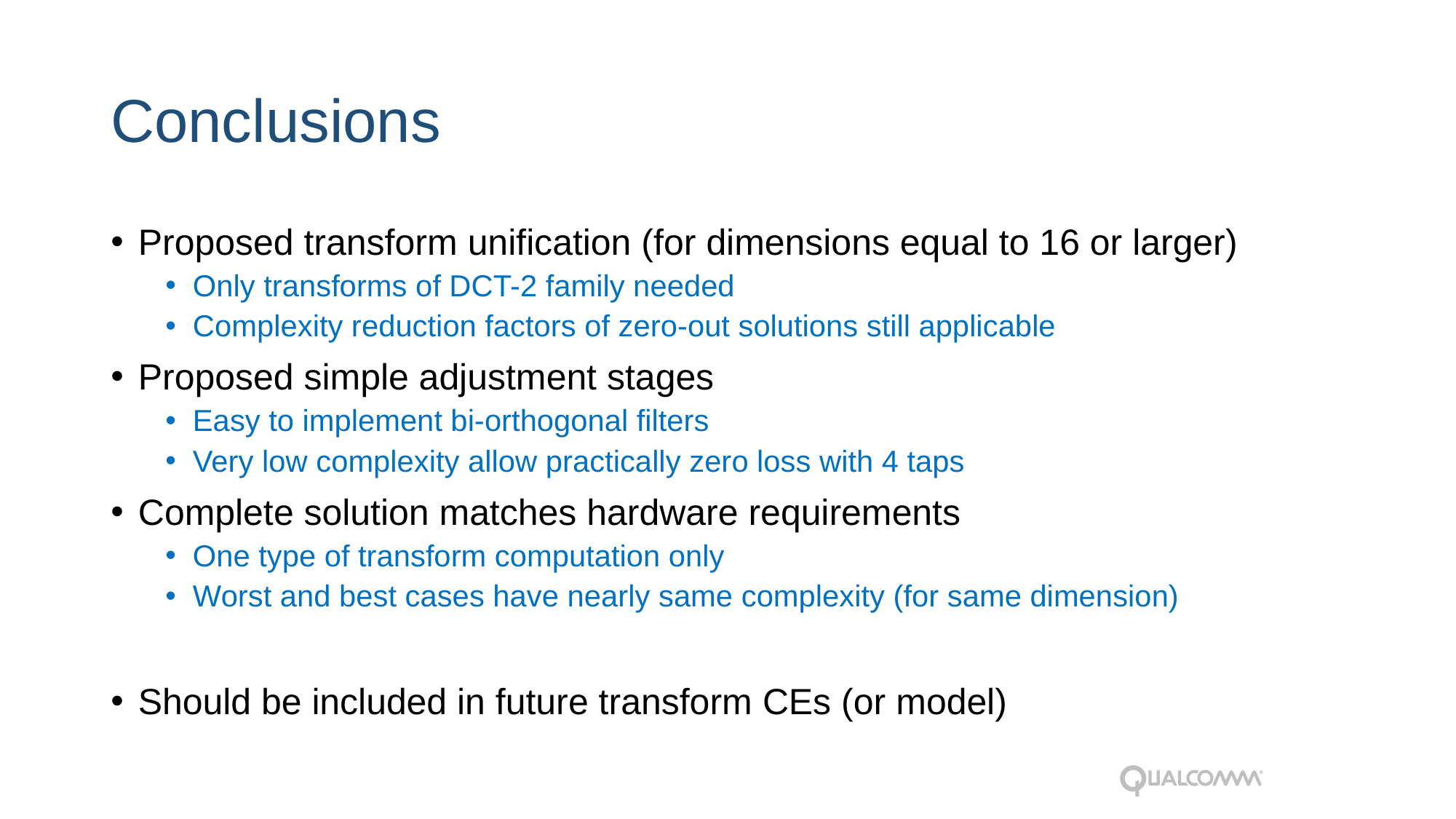

# Conclusions
Proposed transform unification (for dimensions equal to 16 or larger)
Only transforms of DCT-2 family needed
Complexity reduction factors of zero-out solutions still applicable
Proposed simple adjustment stages
Easy to implement bi-orthogonal filters
Very low complexity allow practically zero loss with 4 taps
Complete solution matches hardware requirements
One type of transform computation only
Worst and best cases have nearly same complexity (for same dimension)

Should be included in future transform CEs (or model)